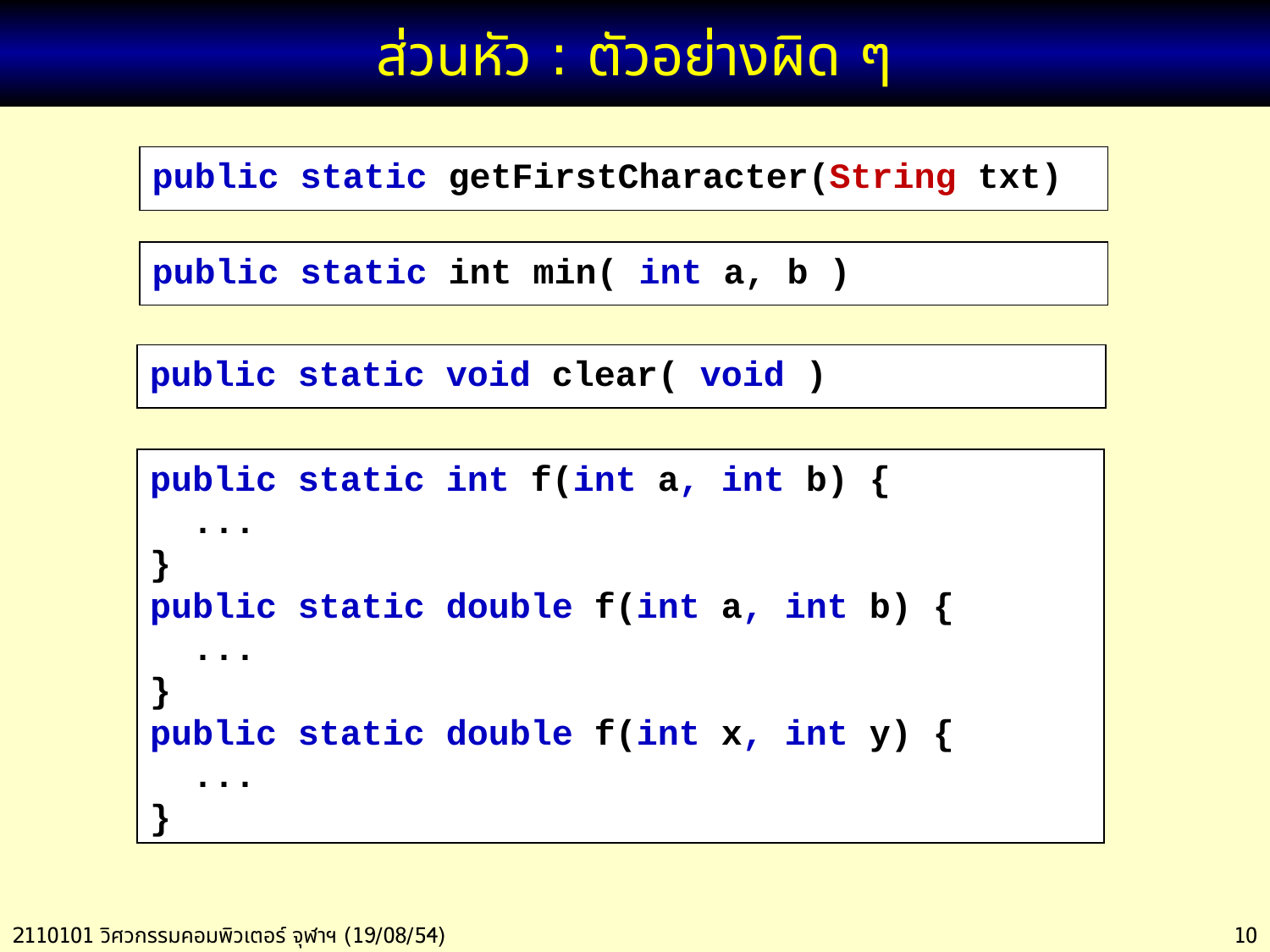

# ส่วนหัว : ตัวอย่างผิด ๆ
public static getFirstCharacter(String txt)
public static int min( int a, b )
public static void clear( void )
public static int f(int a, int b) {
  ...
}
public static double f(int a, int b) {
  ...
}
public static double f(int x, int y) {
  ...
}